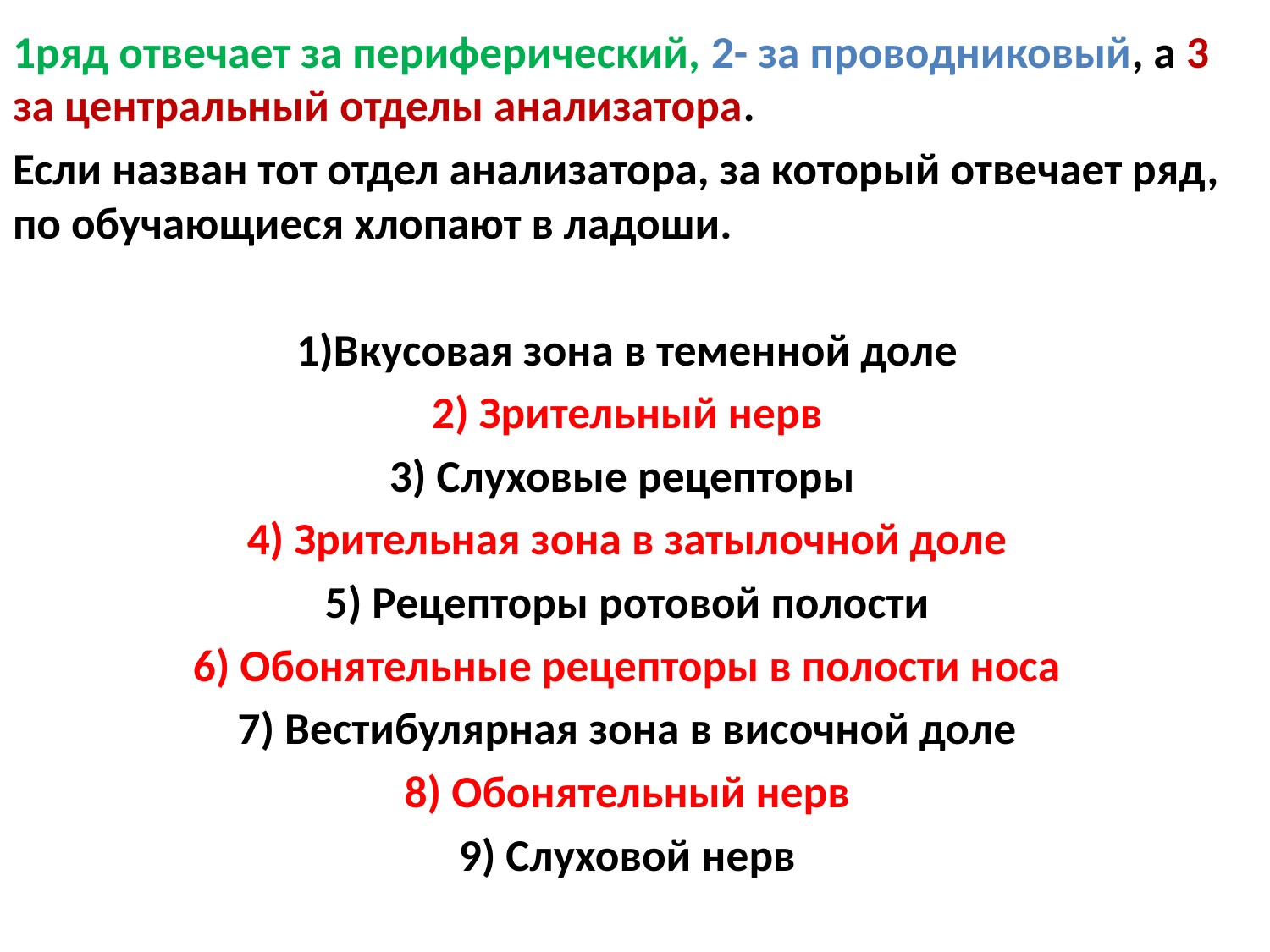

1ряд отвечает за периферический, 2- за проводниковый, а 3 за центральный отделы анализатора.
Если назван тот отдел анализатора, за который отвечает ряд, по обучающиеся хлопают в ладоши.

1)Вкусовая зона в теменной доле
2) Зрительный нерв
3) Слуховые рецепторы
4) Зрительная зона в затылочной доле
5) Рецепторы ротовой полости
6) Обонятельные рецепторы в полости носа
7) Вестибулярная зона в височной доле
8) Обонятельный нерв
9) Слуховой нерв